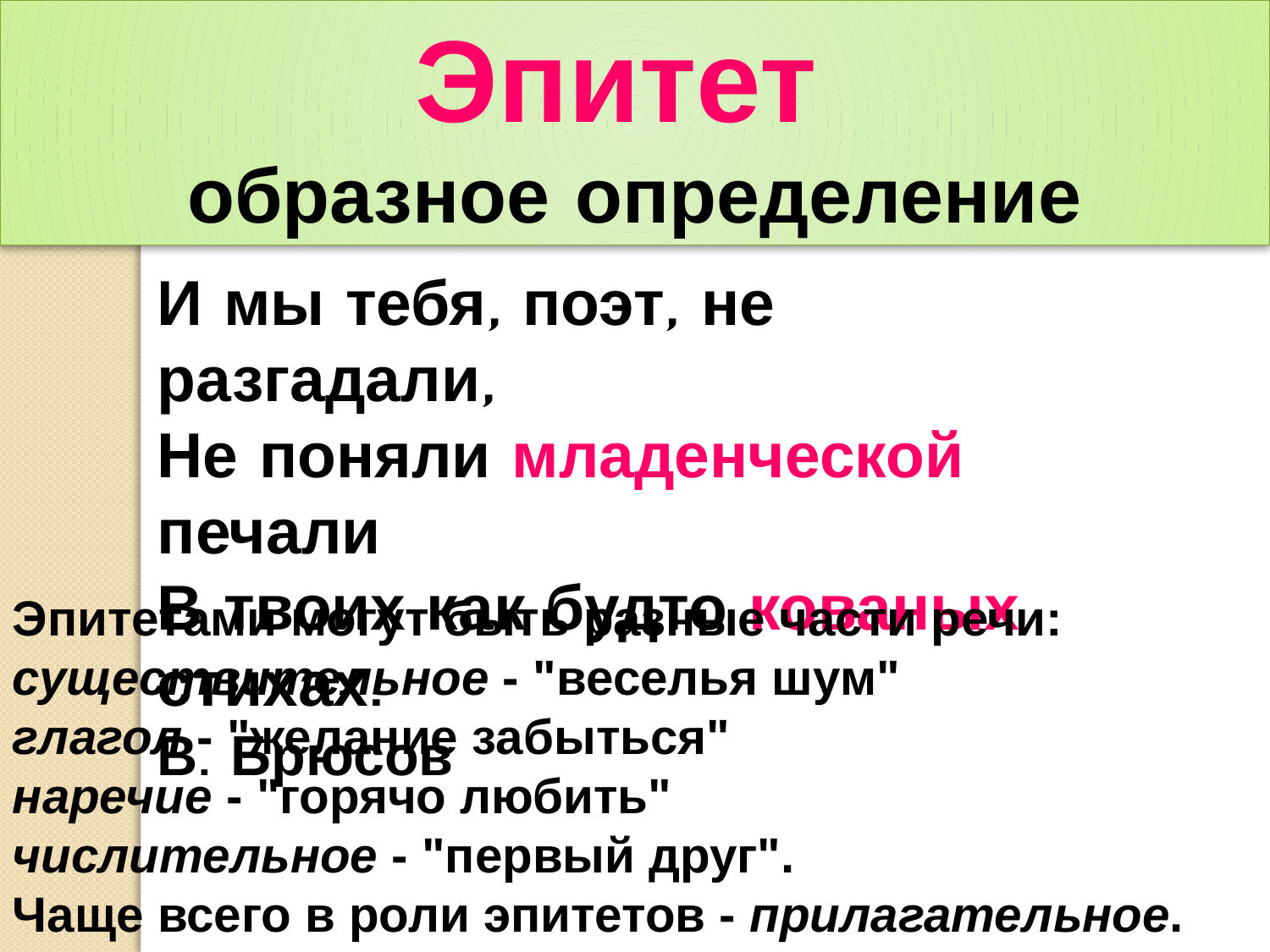

Эпитет
образное определение
И мы тебя, поэт, не разгадали,
Не поняли младенческой печали
В твоих как будто кованых стихах.
В. Брюсов
Эпитетами могут быть разные части речи:
существительное - "веселья шум"
глагол - "желание забыться"
наречие - "горячо любить"
числительное - "первый друг".
Чаще всего в роли эпитетов - прилагательное.